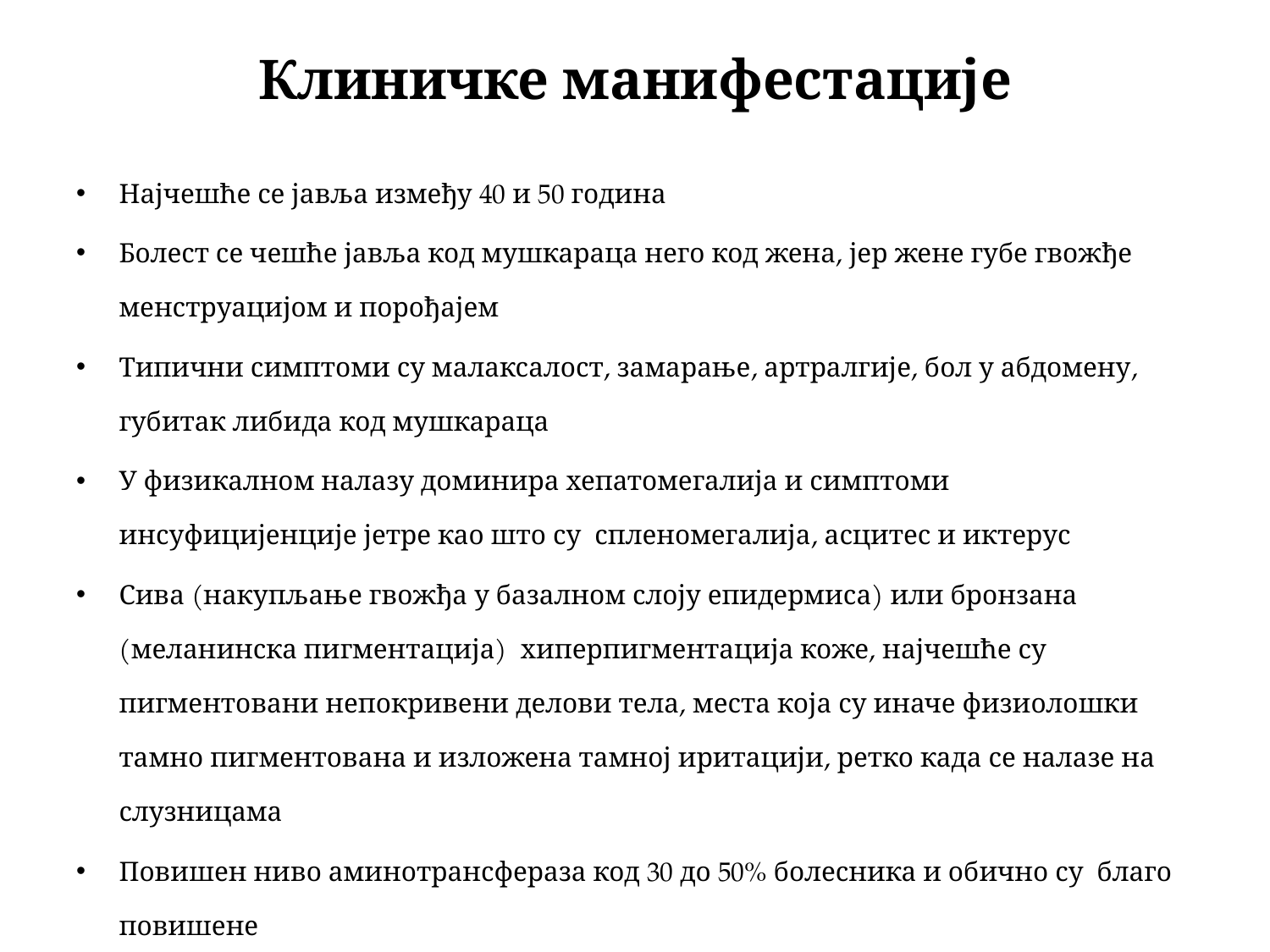

# Клиничке манифестације
Најчешће се јавља између 40 и 50 година
Болест се чешће јавља код мушкараца него код жена, јер жене губе гвожђе менструацијом и порођајем
Типични симптоми су малаксалост, замарање, артралгије, бол у абдомену, губитак либида код мушкараца
У физикалном налазу доминира хепатомегалија и симптоми инсуфицијенције јетре као што су  спленомегалија, асцитес и иктерус
Сива (накупљање гвожђа у базалном слоју епидермиса) или бронзана (меланинска пигментација)  хиперпигментација коже, најчешће су пигментовани непокривени делови тела, места која су иначе физиолошки тамно пигментована и изложена тамној иритацији, ретко када се налазе на слузницама
Повишен ниво аминотрансфераза код 30 до 50% болесника и обично су  благо повишене